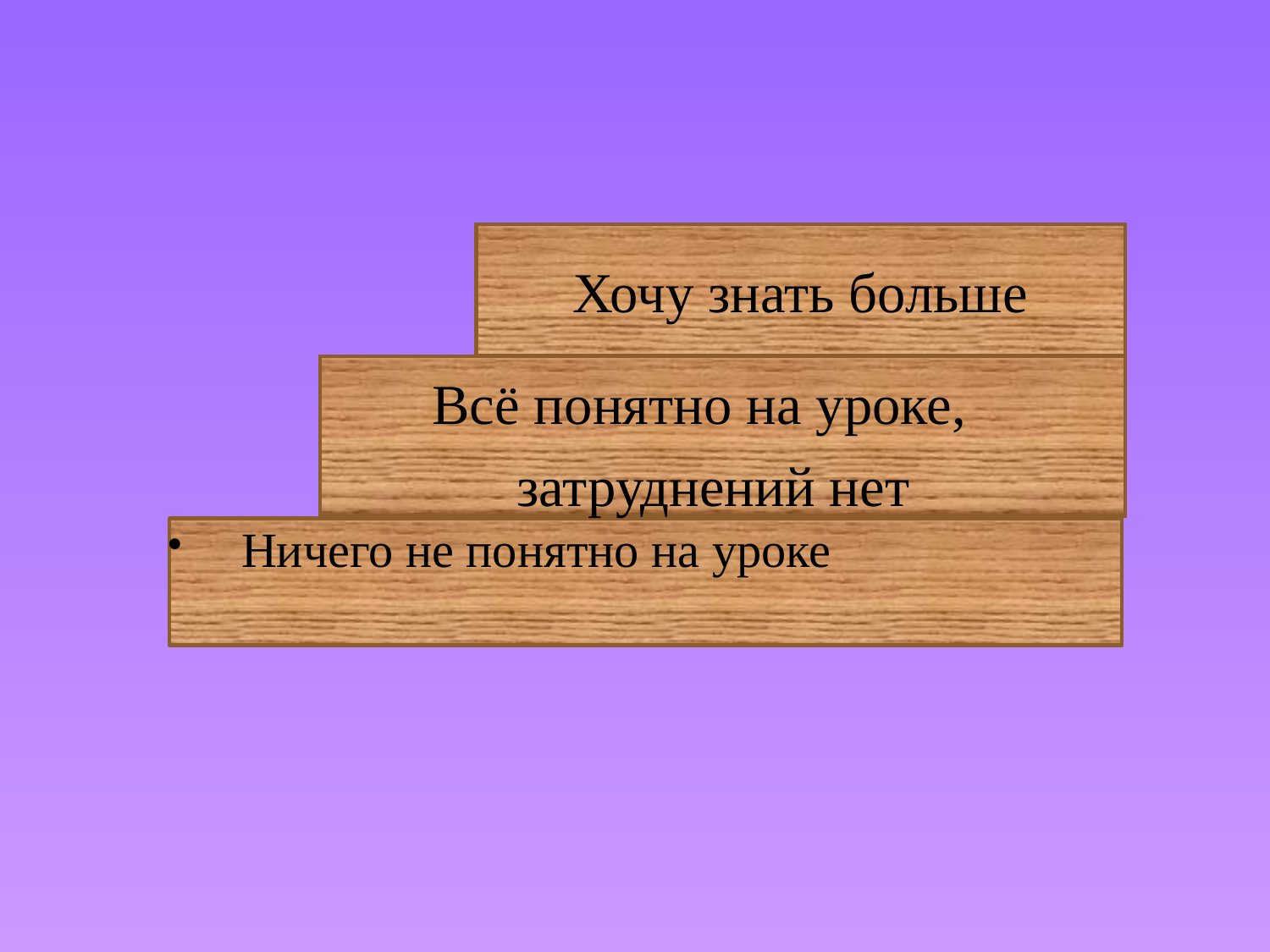

Хочу знать больше

       Всё понятно на уроке,
             затруднений нет

  Ничего не понятно на уроке